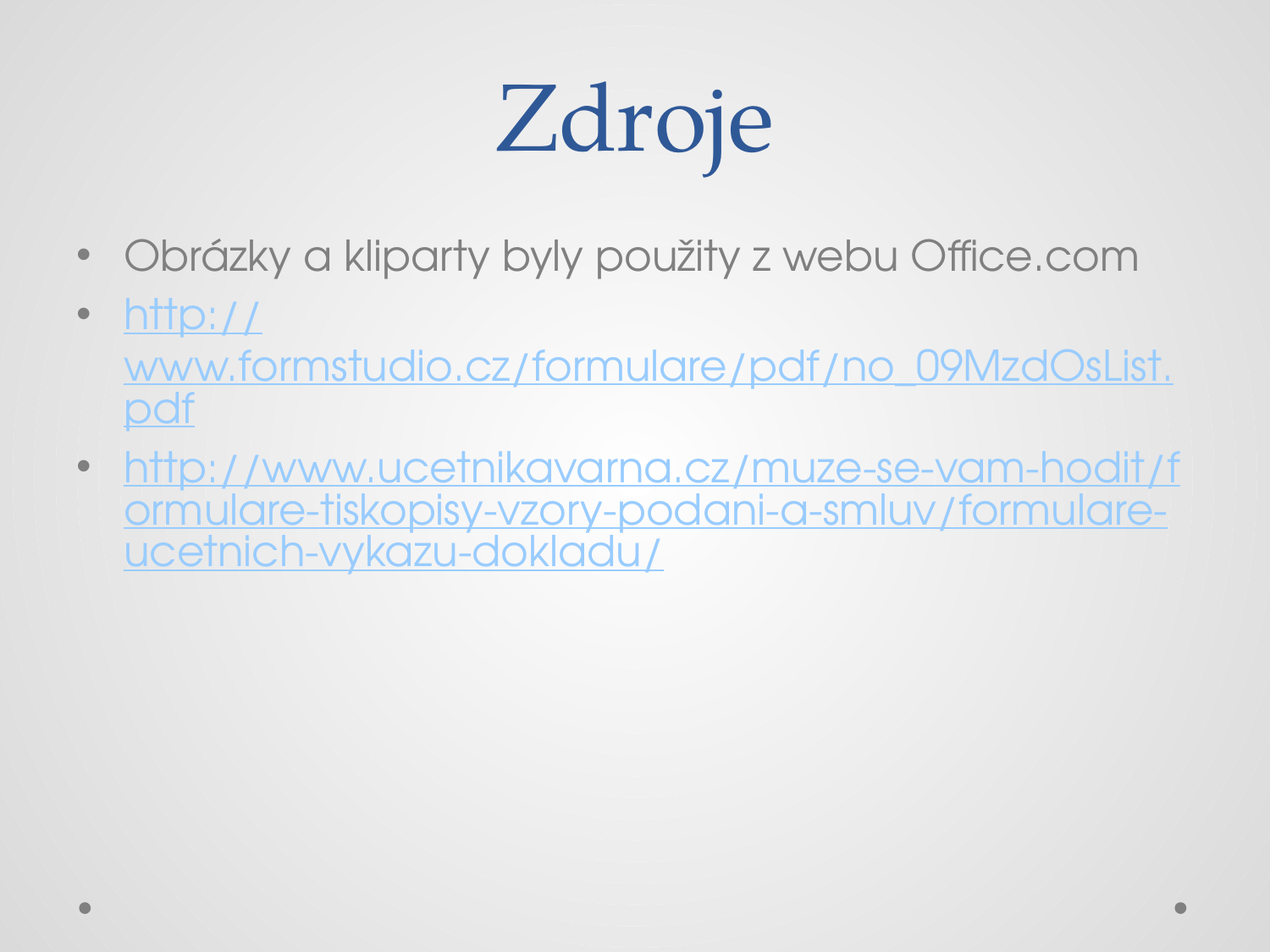

# Zdroje
Obrázky a kliparty byly použity z webu Office.com
http://www.formstudio.cz/formulare/pdf/no_09MzdOsList.pdf
http://www.ucetnikavarna.cz/muze-se-vam-hodit/formulare-tiskopisy-vzory-podani-a-smluv/formulare-ucetnich-vykazu-dokladu/